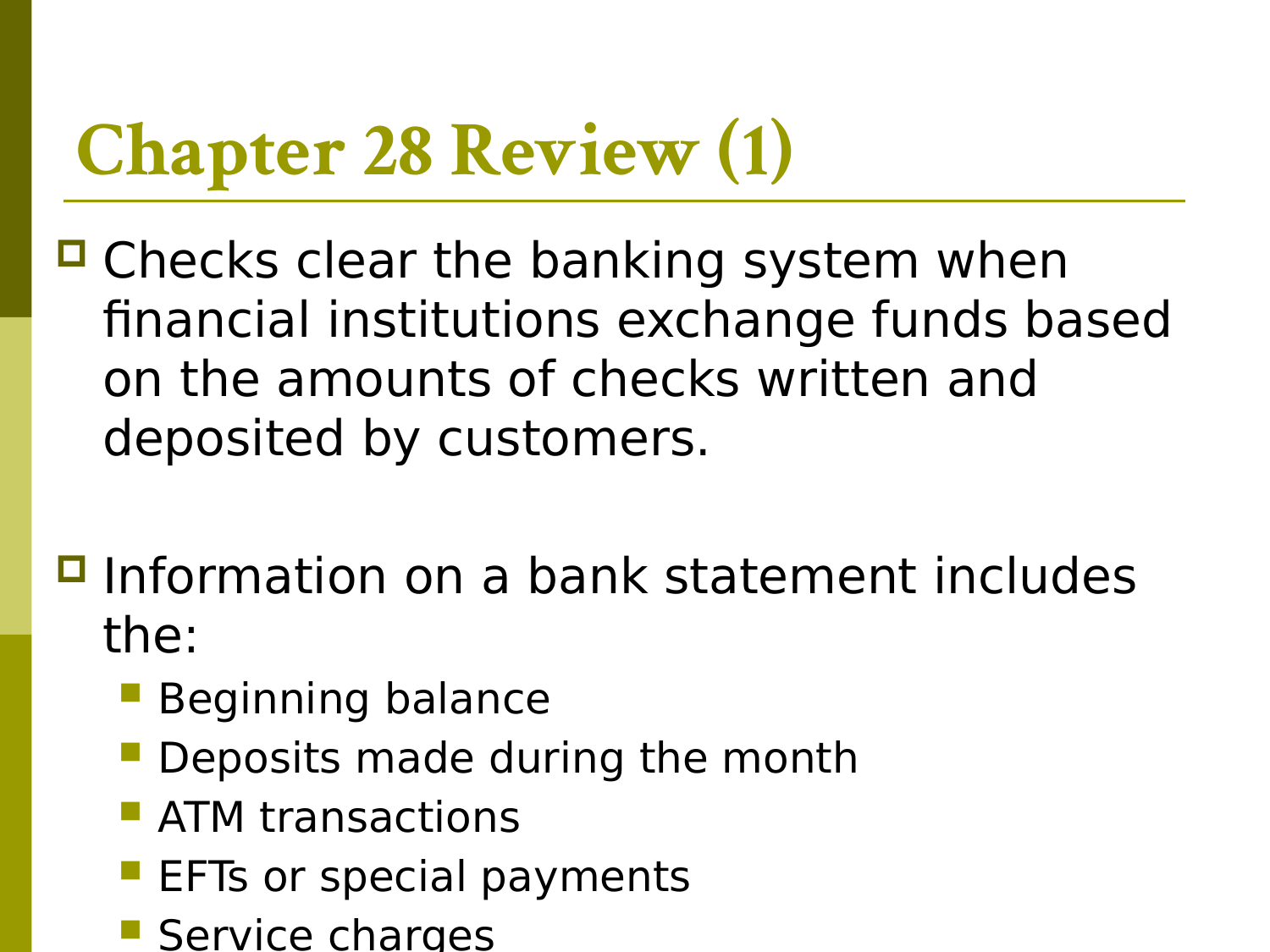

# Chapter 28 Review (1)
Checks clear the banking system when financial institutions exchange funds based on the amounts of checks written and deposited by customers.

Information on a bank statement includes the:
Beginning balance
Deposits made during the month
ATM transactions
EFTs or special payments
Service charges
Any interest earned
Balance at the end of the month